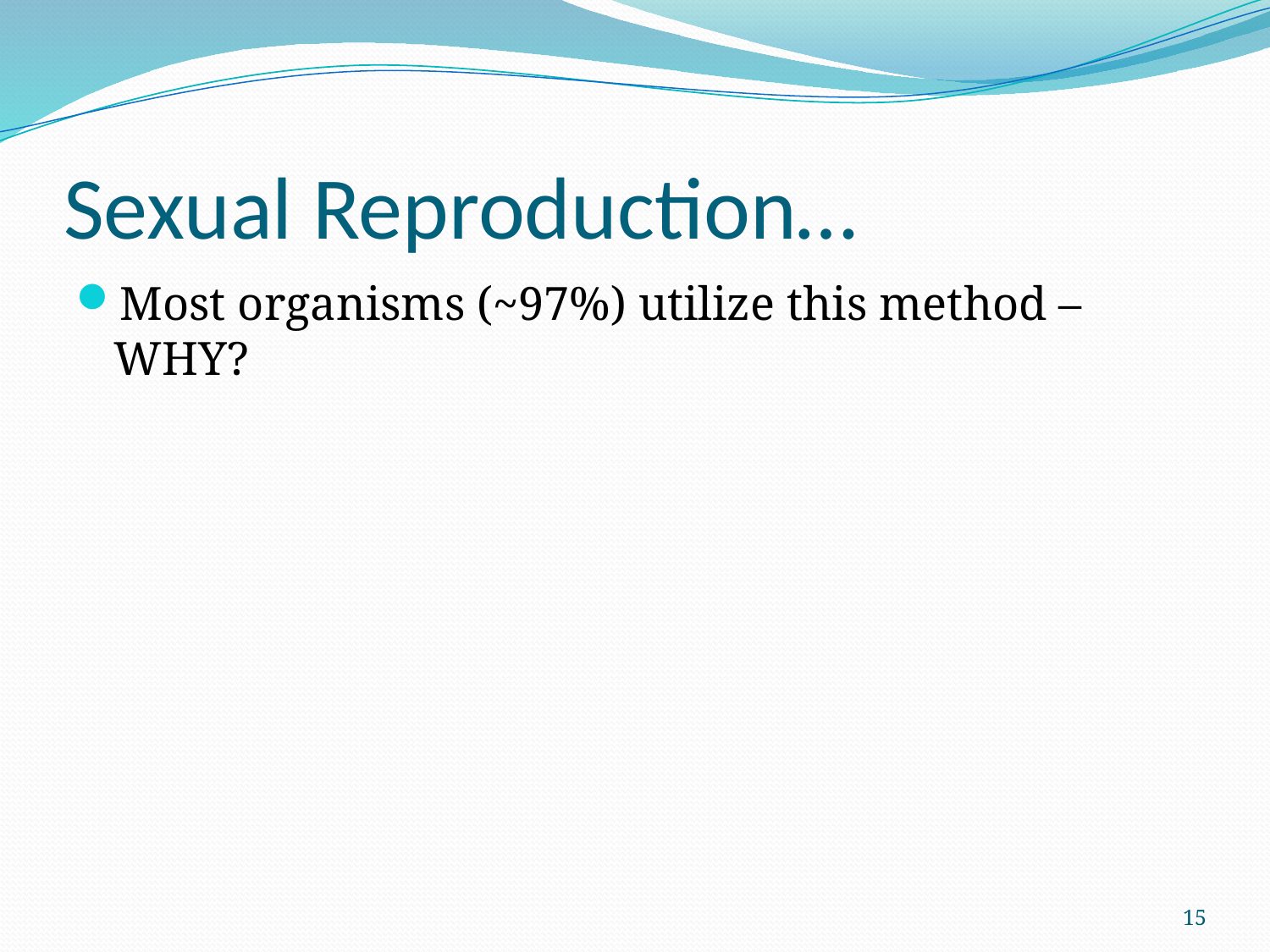

# Sexual Reproduction…
Most organisms (~97%) utilize this method – WHY?
15